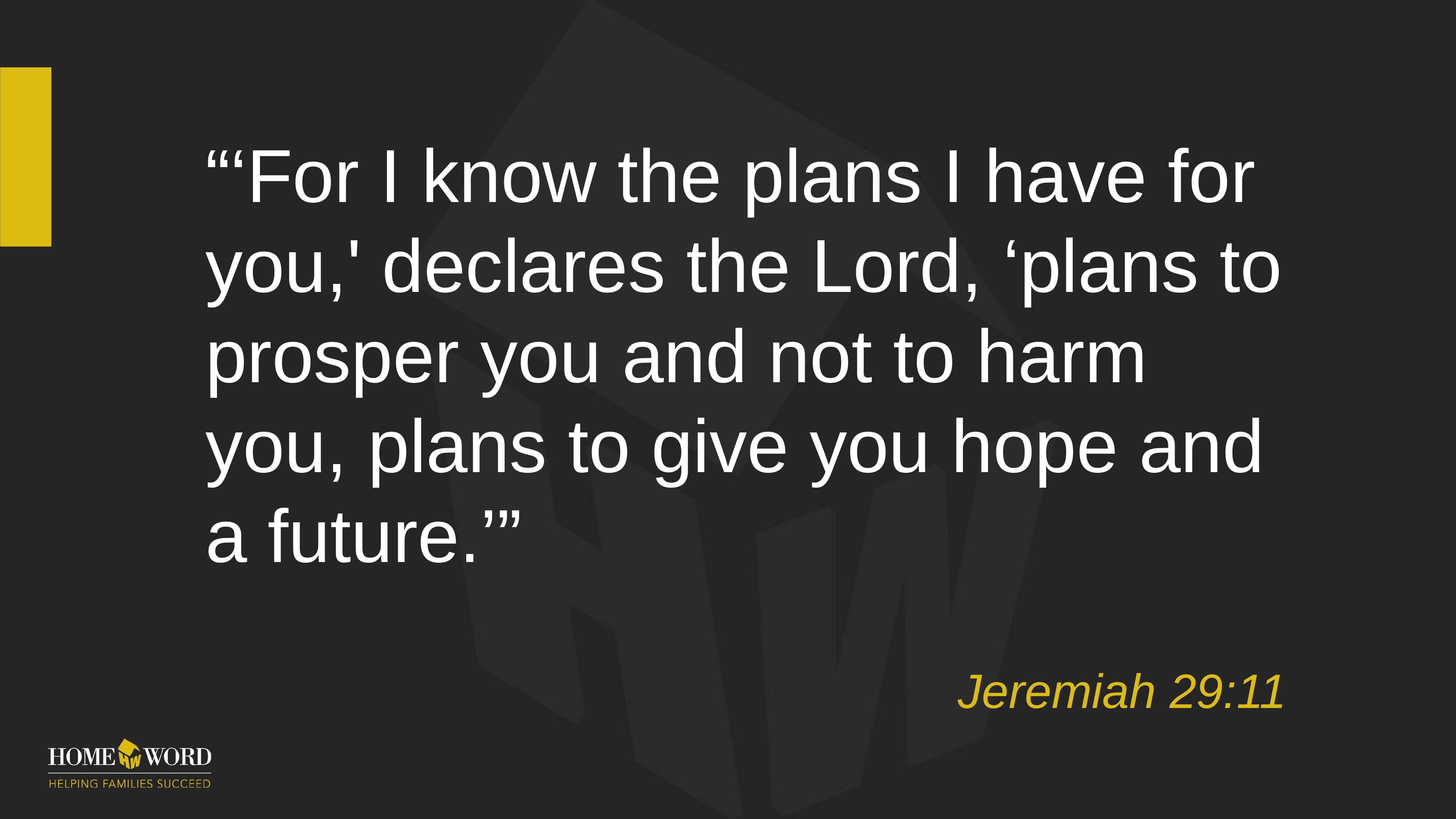

# “‘For I know the plans I have for you,' declares the Lord, ‘plans to prosper you and not to harm you, plans to give you hope and a future.’”
Jeremiah 29:11